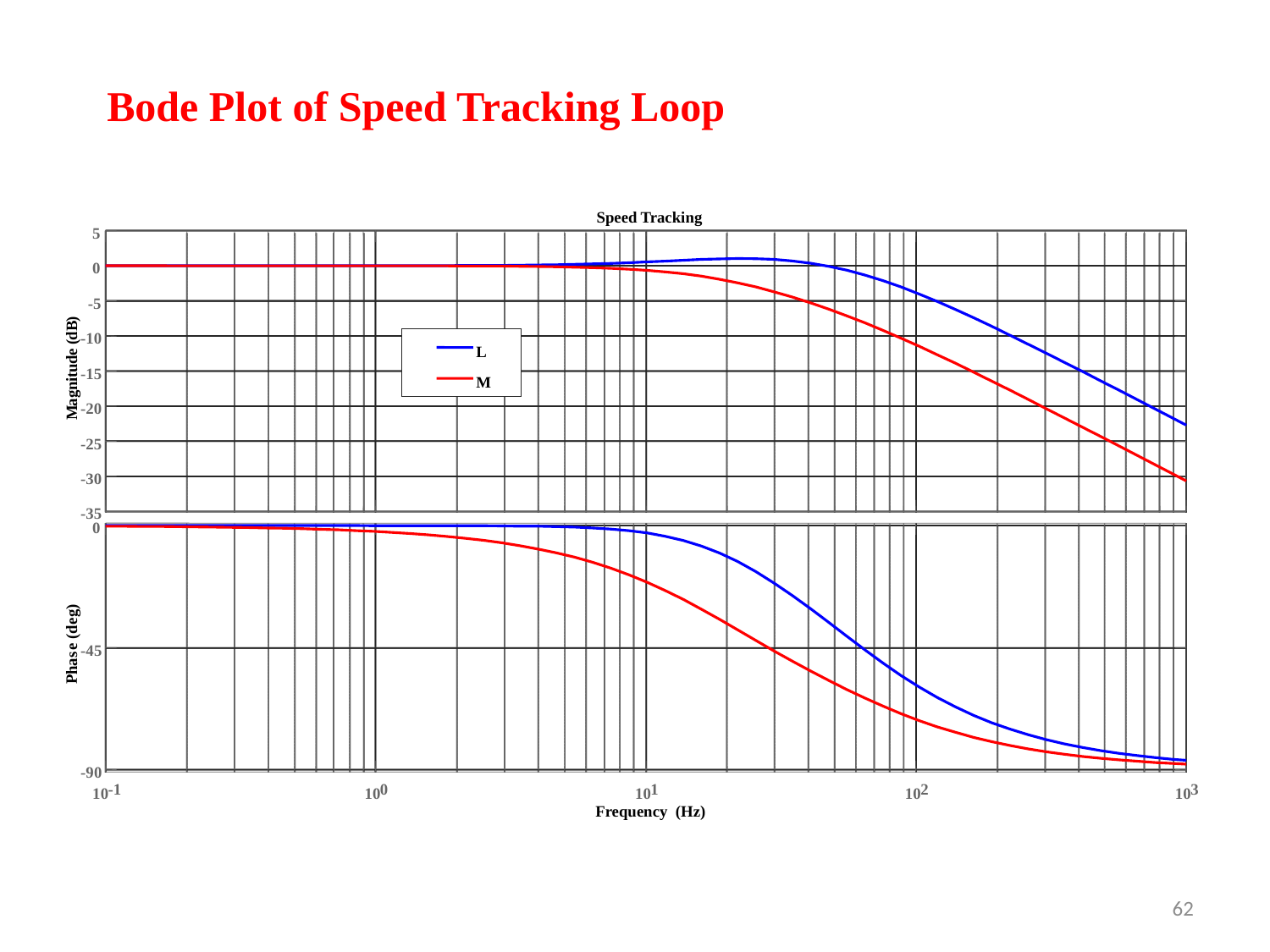

Bode Plot of Speed Tracking Loop
Speed Tracking
5

0

-5

)
B
d
-10

(

L
e

d
u
-15
t
i

M
n

g
a
-20
M

-25

-30

-35

0

)
g
e
d
(

e
-45
s

a
h
P

-90

-1
0
1
2
3
10
10
10
10
10
Frequency  (Hz)
62